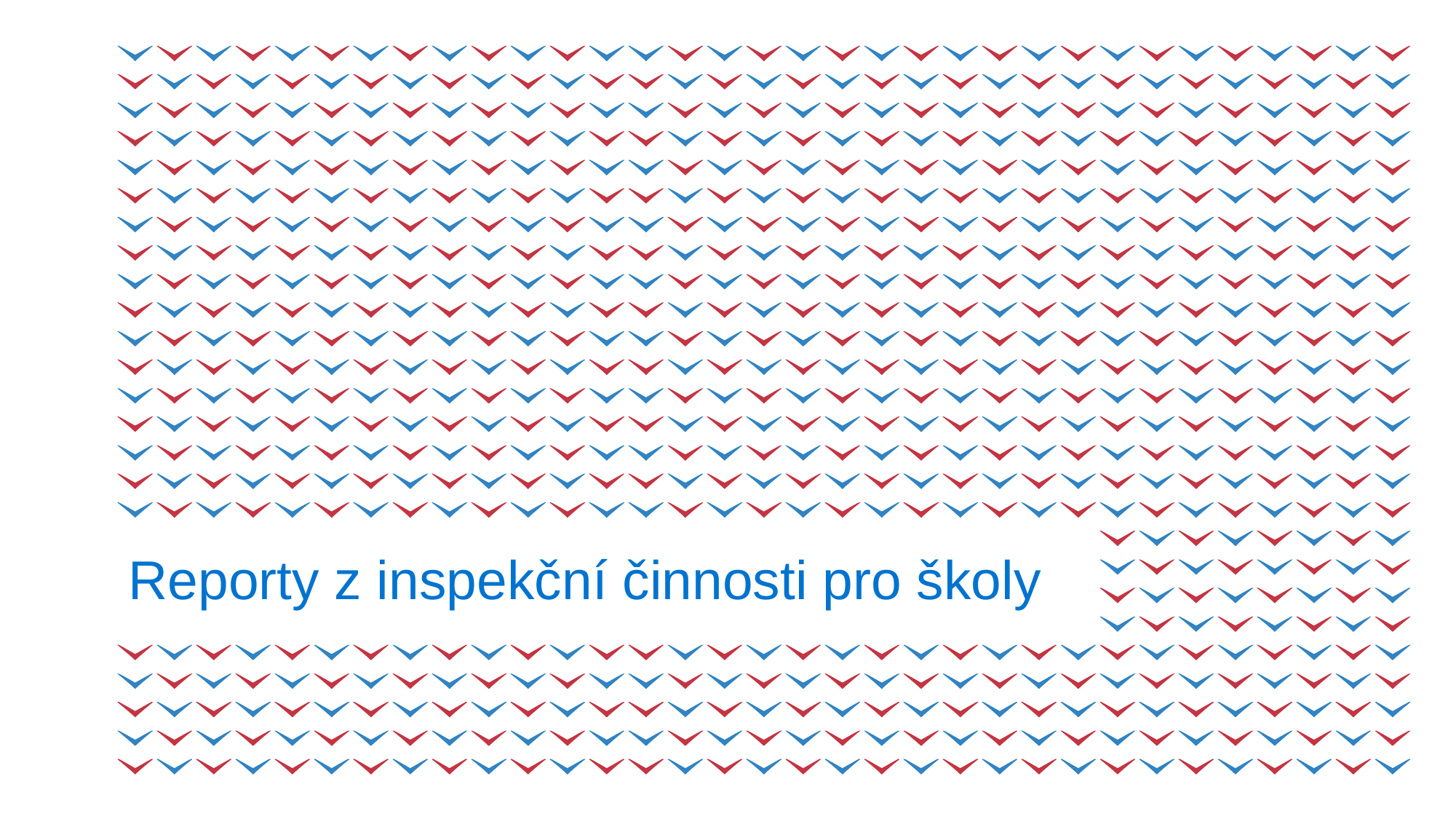

# Reporty z inspekční činnosti pro školy